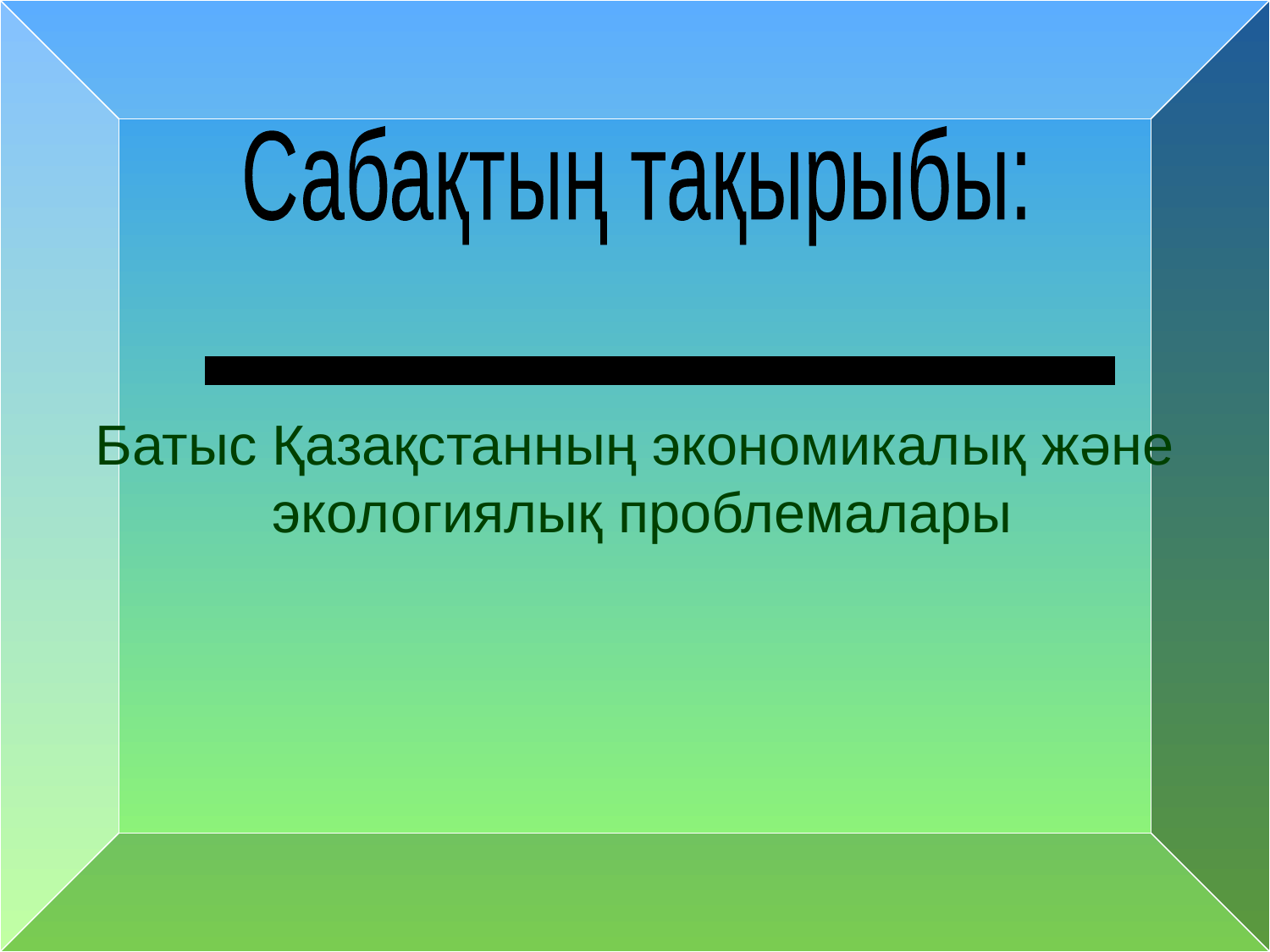

Батыс Қазақстанның экономикалық және
 экологиялық проблемалары
#
Сабақтың тақырыбы:

.